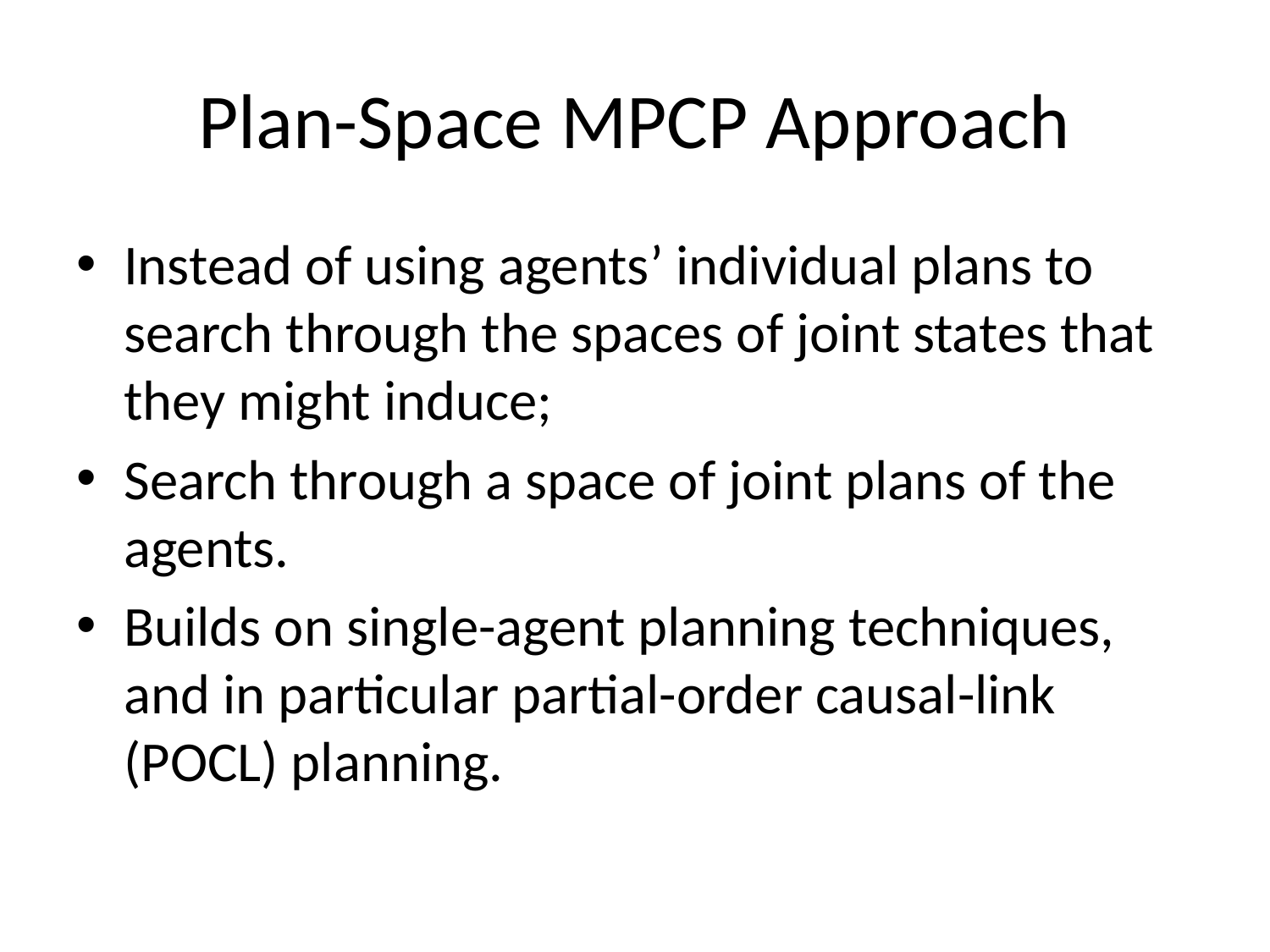

# Plan-Space MPCP Approach
Instead of using agents’ individual plans to search through the spaces of joint states that they might induce;
Search through a space of joint plans of the agents.
Builds on single-agent planning techniques, and in particular partial-order causal-link (POCL) planning.